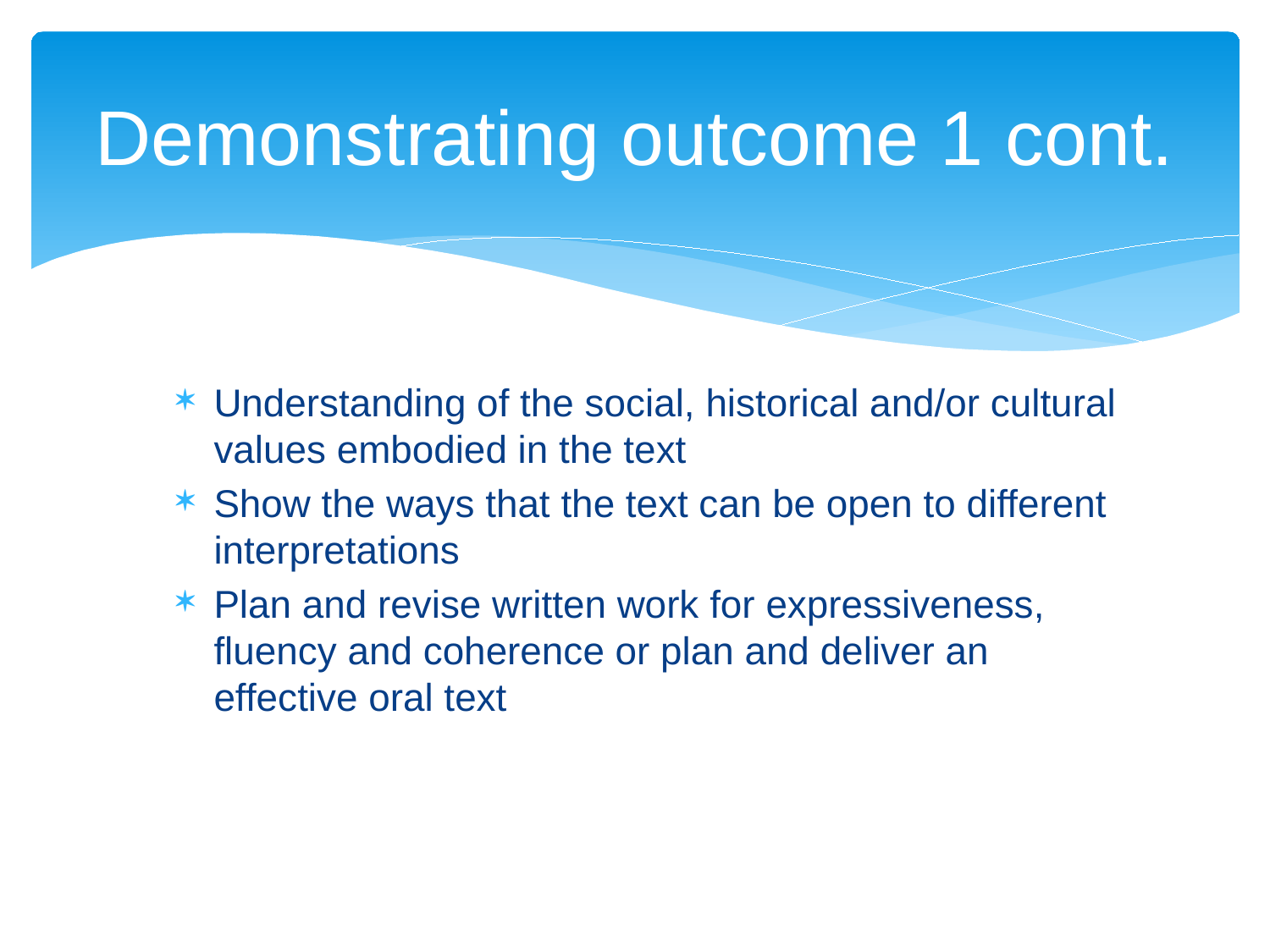

# Demonstrating outcome 1 cont.
Understanding of the social, historical and/or cultural values embodied in the text
Show the ways that the text can be open to different interpretations
Plan and revise written work for expressiveness, fluency and coherence or plan and deliver an effective oral text